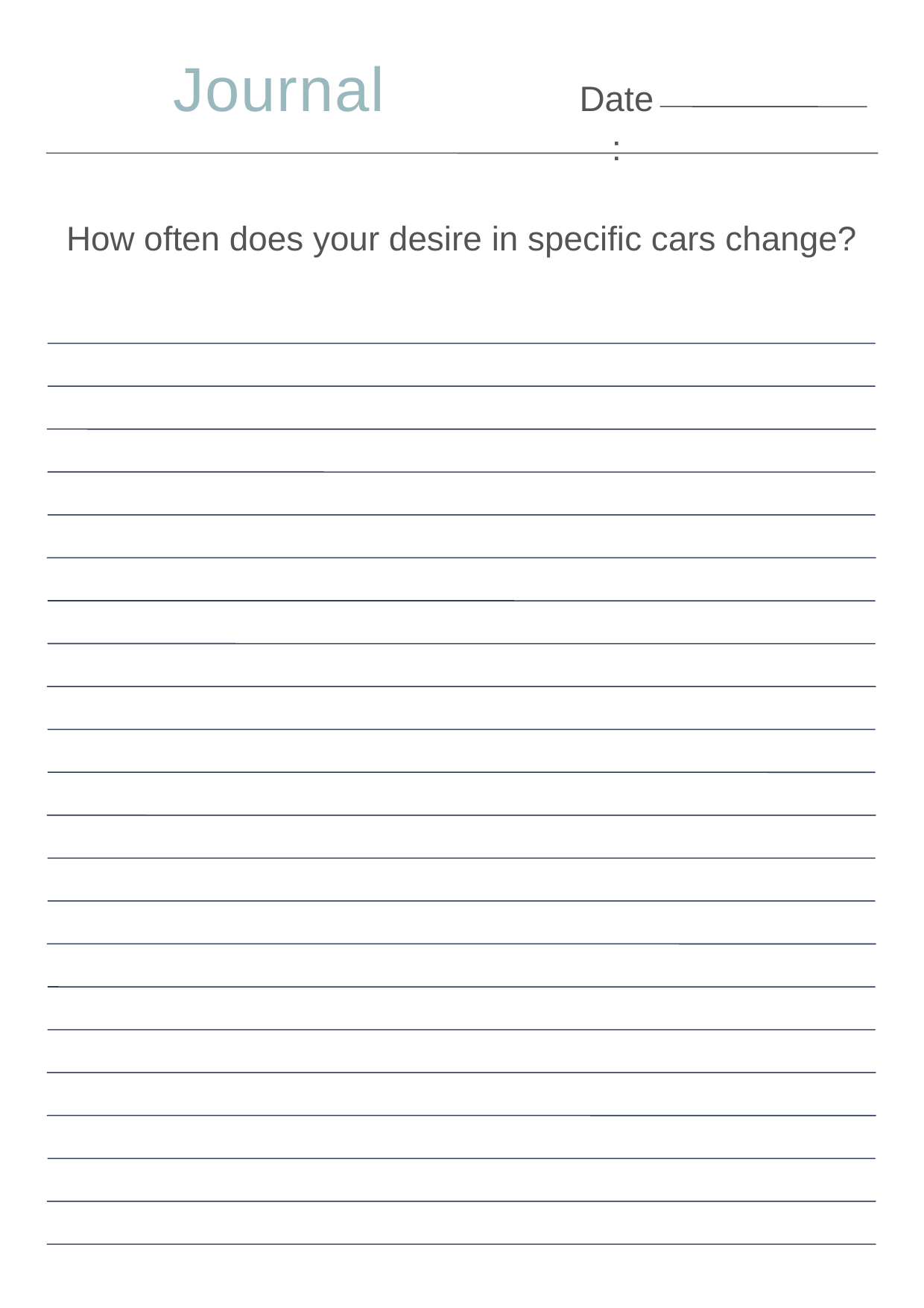

Journal
Date:

How often does your desire in specific cars change?